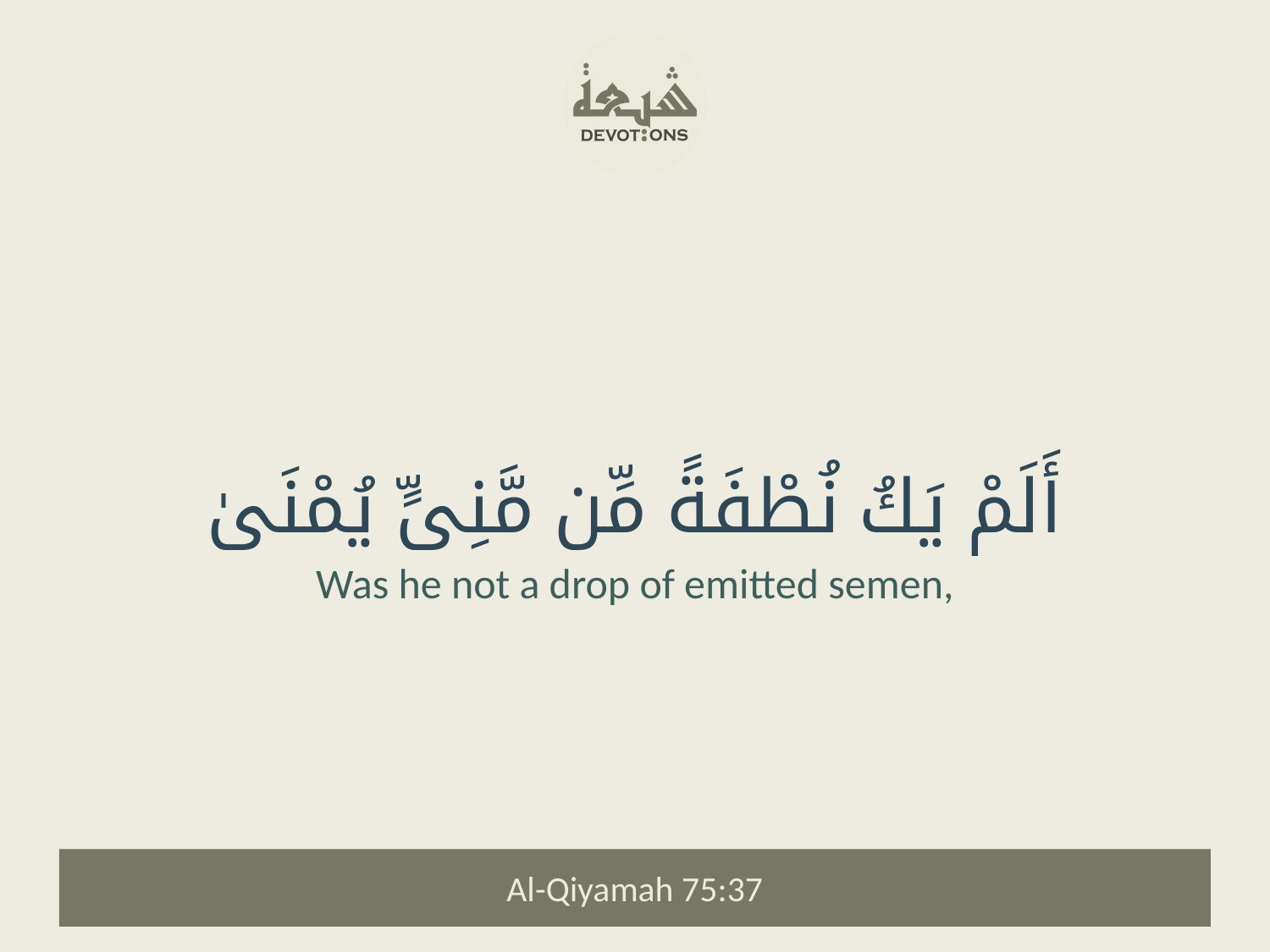

أَلَمْ يَكُ نُطْفَةً مِّن مَّنِىٍّ يُمْنَىٰ
Was he not a drop of emitted semen,
Al-Qiyamah 75:37